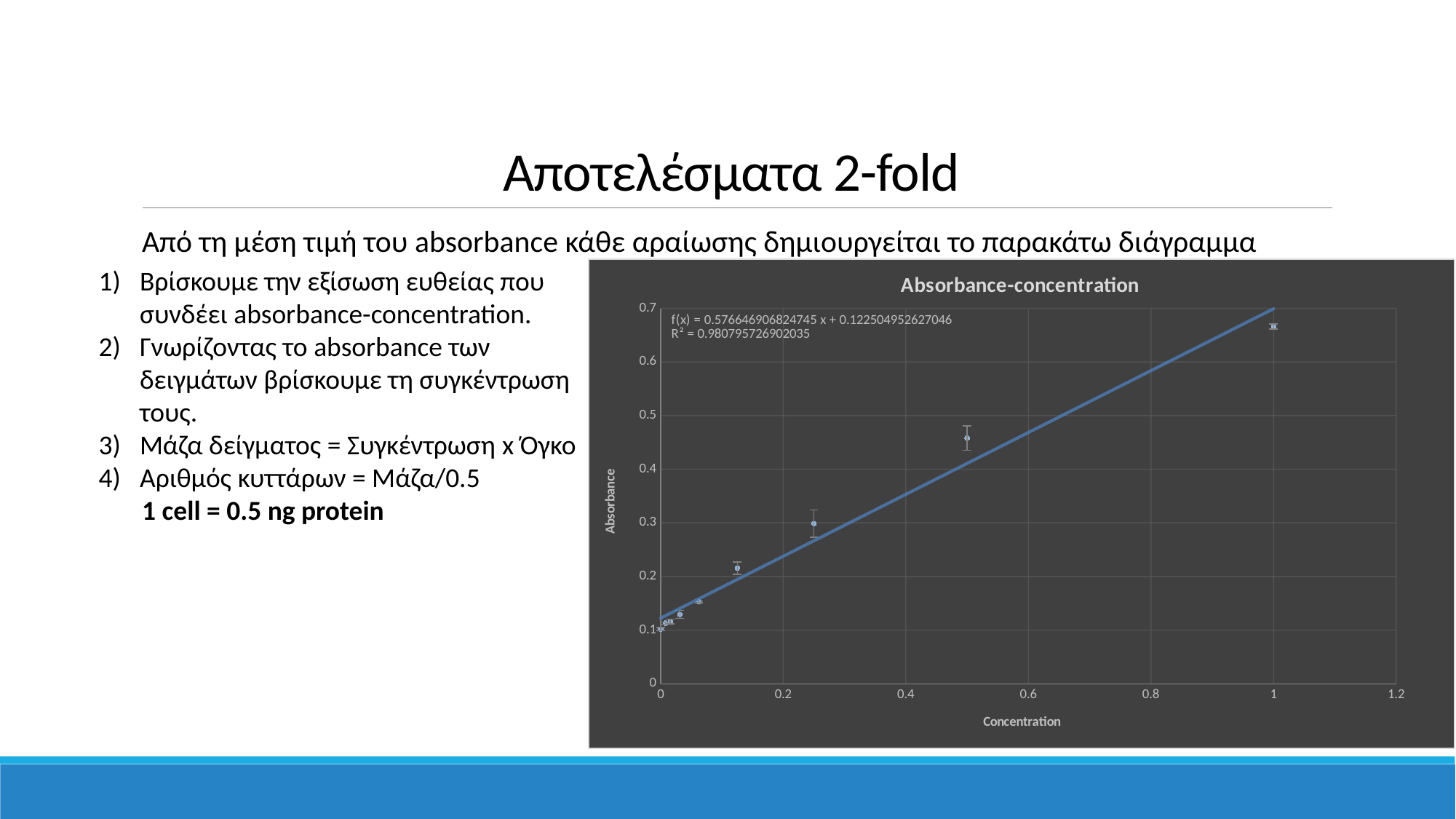

# Αποτελέσματα 2-fold
Από τη μέση τιμή του absorbance κάθε αραίωσης δημιουργείται το παρακάτω διάγραμμα

Βρίσκουμε την εξίσωση ευθείας που συνδέει absorbance-concentration.
Γνωρίζοντας το absorbance των δειγμάτων βρίσκουμε τη συγκέντρωση τους.
Μάζα δείγματος = Συγκέντρωση x Όγκο
Αριθμός κυττάρων = Μάζα/0.5
       1 cell = 0.5 ng protein

### Chart: Absorbance-concentration

| Category |  |
|---|---|